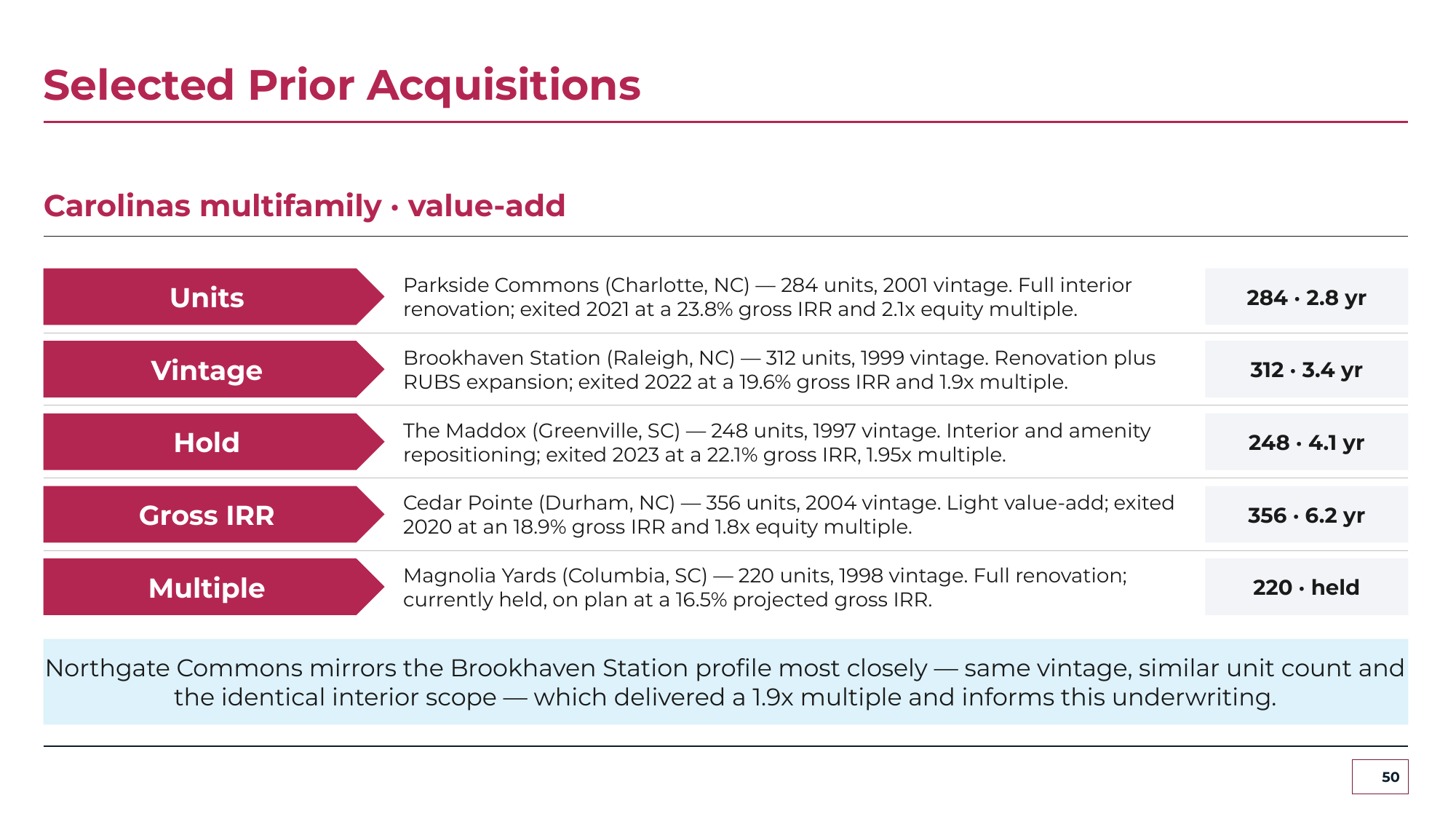

# Selected Prior Acquisitions
Carolinas multifamily · value-add
Units
Parkside Commons (Charlotte, NC) — 284 units, 2001 vintage. Full interior renovation; exited 2021 at a 23.8% gross IRR and 2.1x equity multiple.
284 · 2.8 yr
Vintage
Brookhaven Station (Raleigh, NC) — 312 units, 1999 vintage. Renovation plus RUBS expansion; exited 2022 at a 19.6% gross IRR and 1.9x multiple.
312 · 3.4 yr
Hold
The Maddox (Greenville, SC) — 248 units, 1997 vintage. Interior and amenity repositioning; exited 2023 at a 22.1% gross IRR, 1.95x multiple.
248 · 4.1 yr
Gross IRR
Cedar Pointe (Durham, NC) — 356 units, 2004 vintage. Light value-add; exited 2020 at an 18.9% gross IRR and 1.8x equity multiple.
356 · 6.2 yr
Multiple
Magnolia Yards (Columbia, SC) — 220 units, 1998 vintage. Full renovation; currently held, on plan at a 16.5% projected gross IRR.
220 · held
Northgate Commons mirrors the Brookhaven Station profile most closely — same vintage, similar unit count and the identical interior scope — which delivered a 1.9x multiple and informs this underwriting.
50